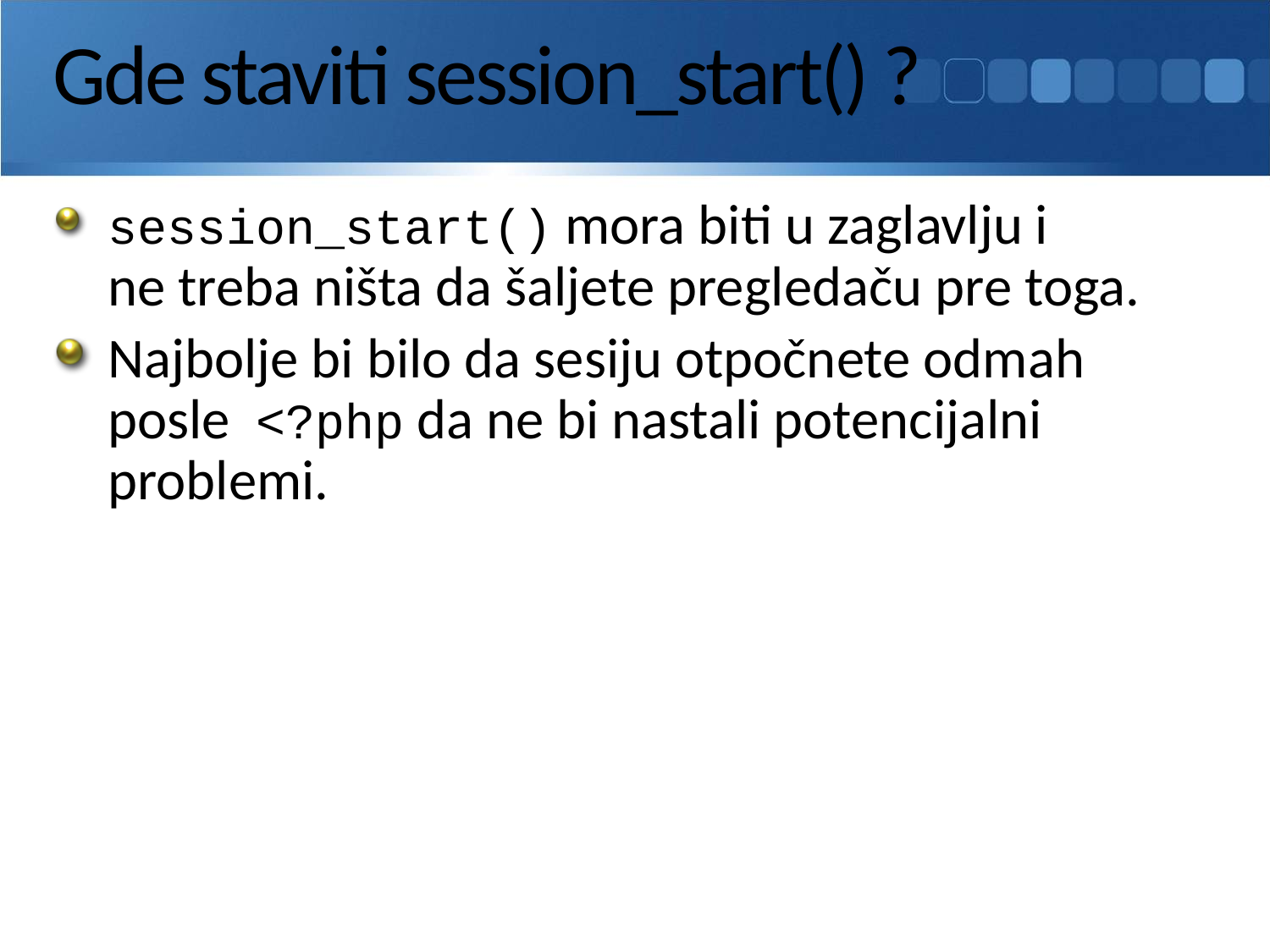

# Gde staviti session_start() ?
session_start() mora biti u zaglavlju i
ne treba ništa da šaljete pregledaču pre toga.
Najbolje bi bilo da sesiju otpočnete odmah posle  <?php da ne bi nastali potencijalni problemi.